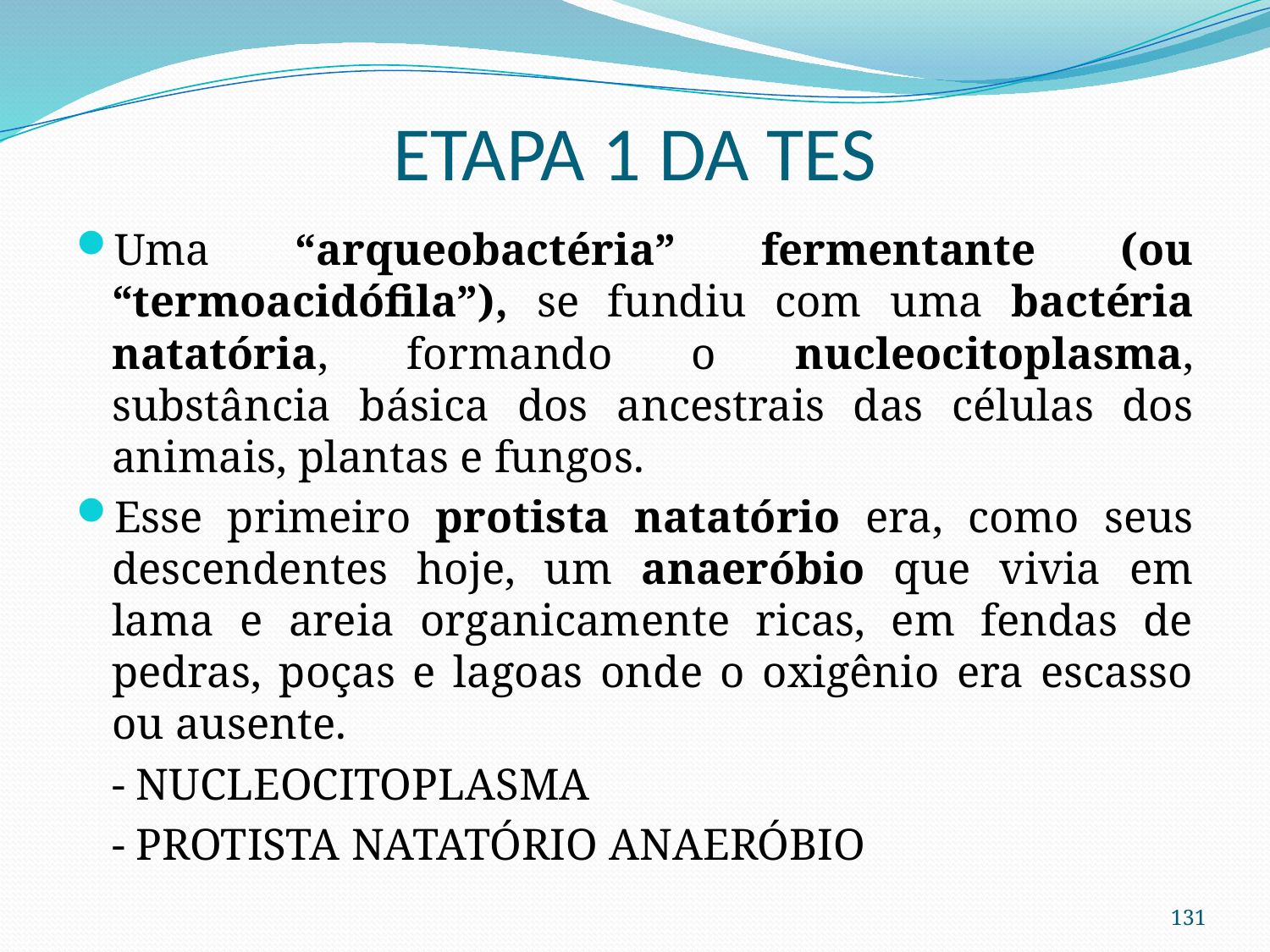

# ETAPA 1 DA TES
Uma “arqueobactéria” fermentante (ou “termoacidófila”), se fundiu com uma bactéria natatória, formando o nucleocitoplasma, substância básica dos ancestrais das células dos animais, plantas e fungos.
Esse primeiro protista natatório era, como seus descendentes hoje, um anaeróbio que vivia em lama e areia organicamente ricas, em fendas de pedras, poças e lagoas onde o oxigênio era escasso ou ausente.
	- NUCLEOCITOPLASMA
	- PROTISTA NATATÓRIO ANAERÓBIO
131